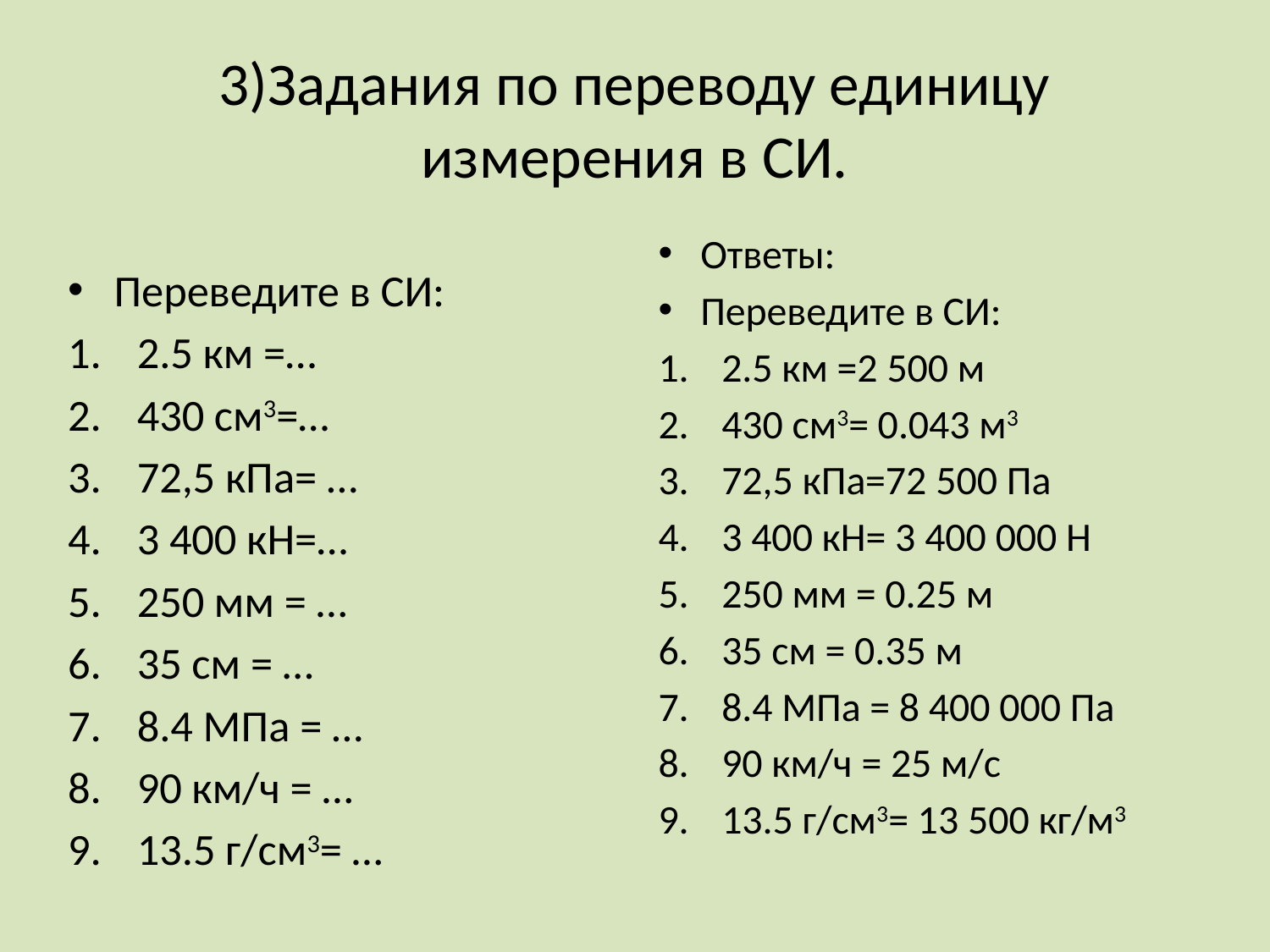

# 3)Задания по переводу единицу измерения в СИ.
Ответы:
Переведите в СИ:
2.5 км =2 500 м
430 см3= 0.043 м3
72,5 кПа=72 500 Па
3 400 кН= 3 400 000 Н
250 мм = 0.25 м
35 см = 0.35 м
8.4 МПа = 8 400 000 Па
90 км/ч = 25 м/с
13.5 г/см3= 13 500 кг/м3

Переведите в СИ:
2.5 км =…
430 см3=…
72,5 кПа= …
3 400 кН=…
250 мм = …
35 см = …
8.4 МПа = …
90 км/ч = …
13.5 г/см3= …